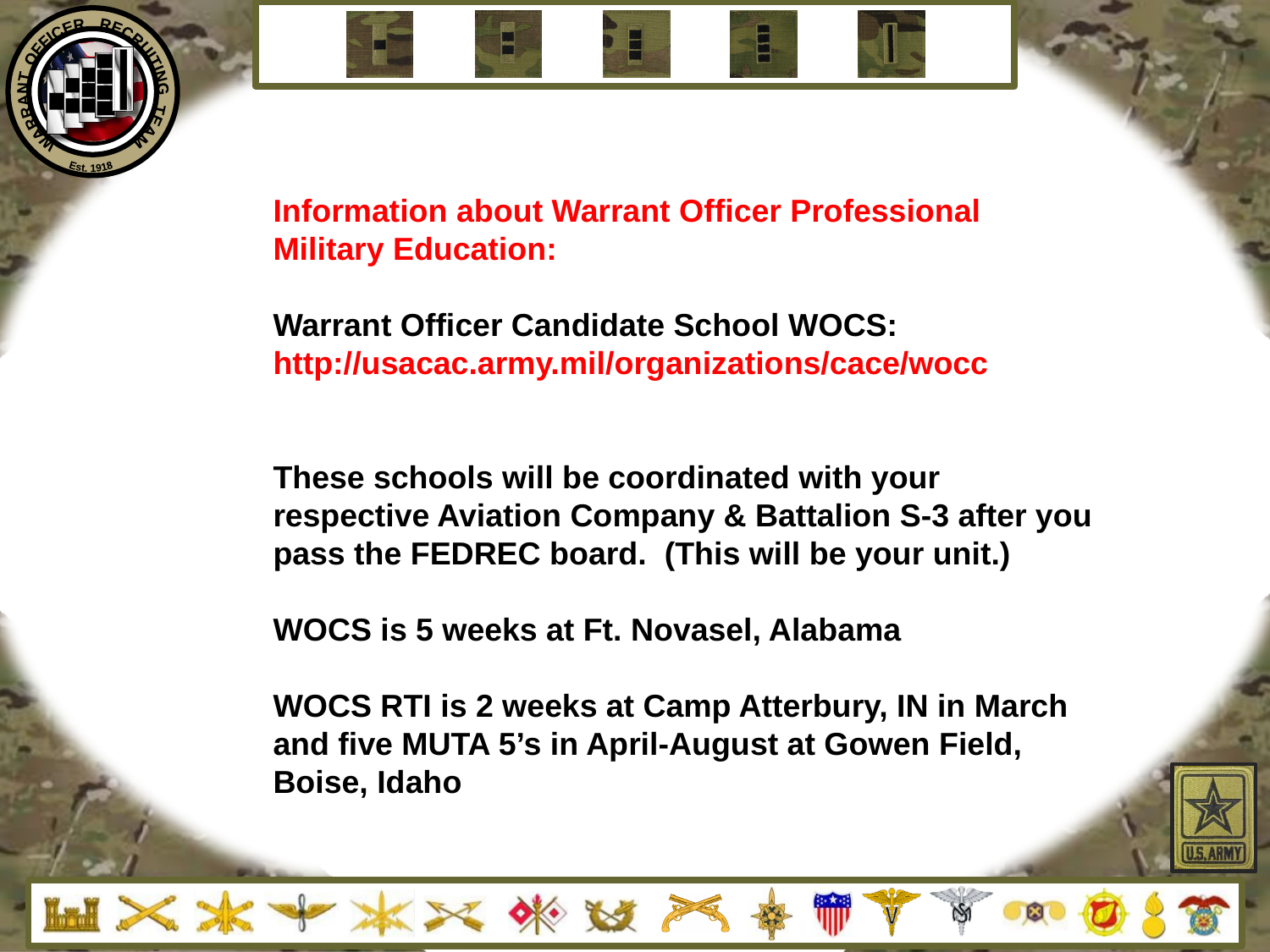

Information about Warrant Officer Professional Military Education:

Warrant Officer Candidate School WOCS:
http://usacac.army.mil/organizations/cace/wocc

These schools will be coordinated with your respective Aviation Company & Battalion S-3 after you pass the FEDREC board.  (This will be your unit.)

WOCS is 5 weeks at Ft. Novasel, Alabama

WOCS RTI is 2 weeks at Camp Atterbury, IN in March and five MUTA 5’s in April-August at Gowen Field, Boise, Idaho